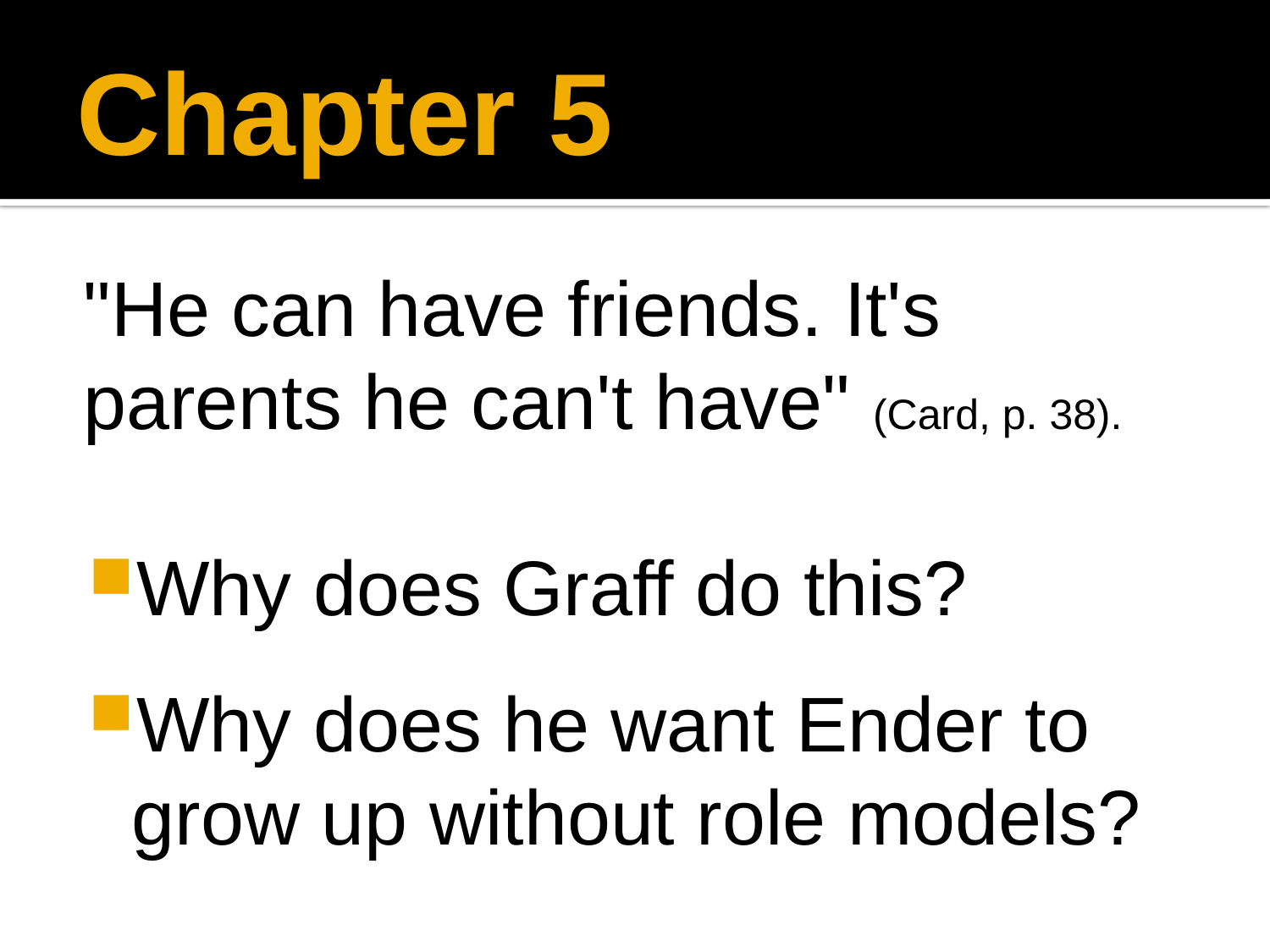

# Chapter 5
"He can have friends. It's parents he can't have" (Card, p. 38).

Why does Graff do this?

Why does he want Ender to grow up without role models?